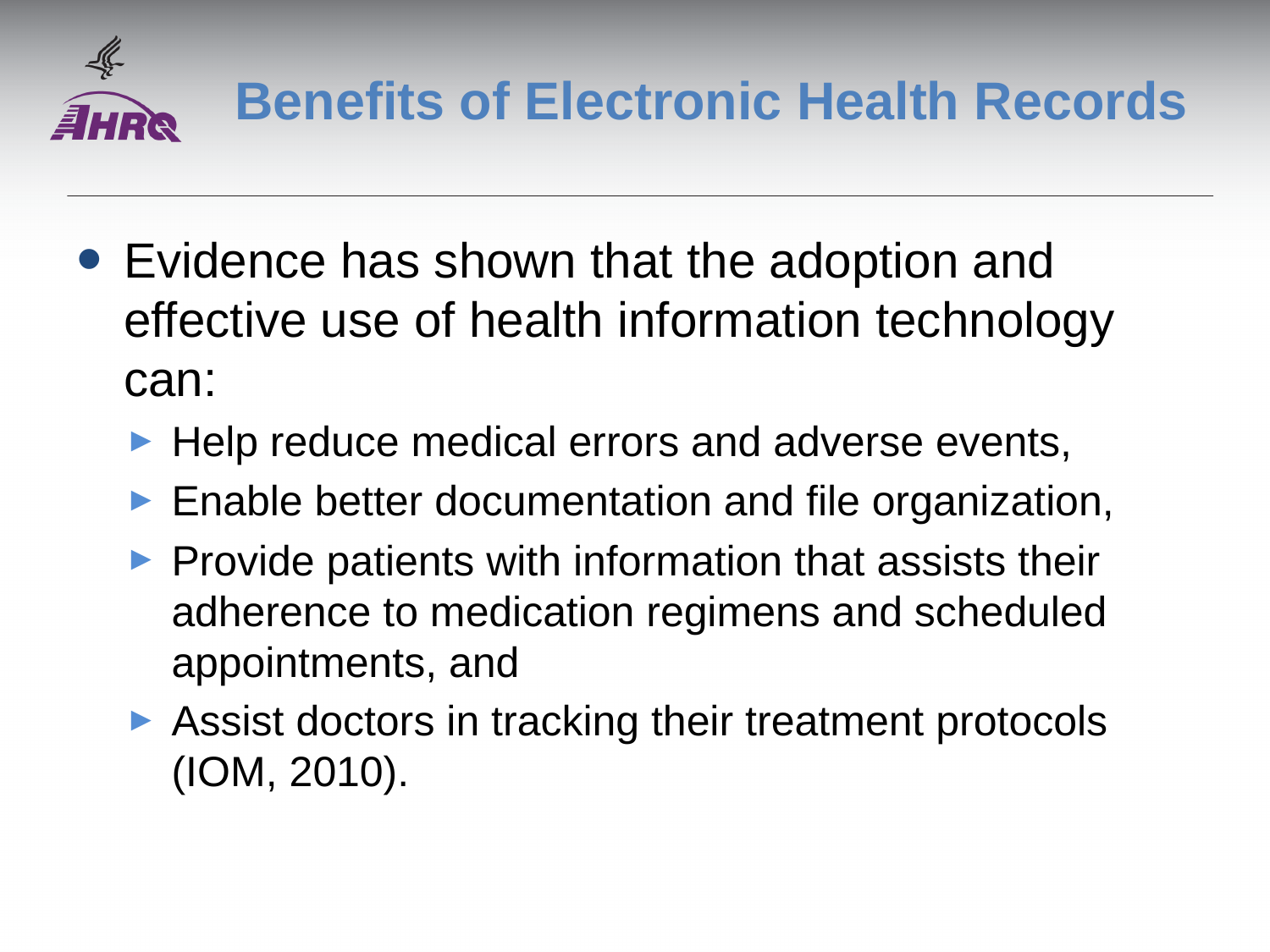

# Benefits of Electronic Health Records
Evidence has shown that the adoption and effective use of health information technology can:
Help reduce medical errors and adverse events,
Enable better documentation and file organization,
Provide patients with information that assists their adherence to medication regimens and scheduled appointments, and
Assist doctors in tracking their treatment protocols (IOM, 2010).